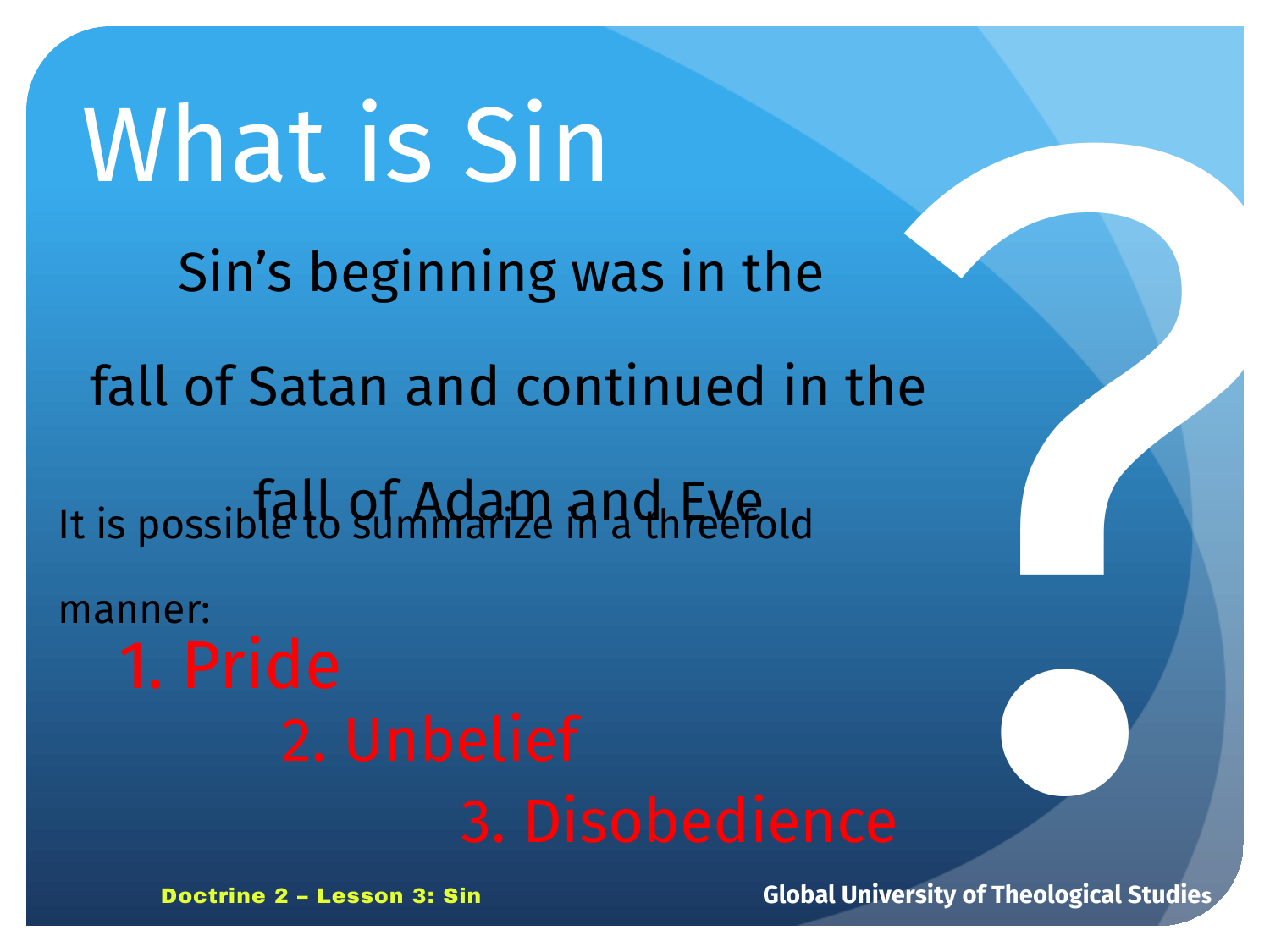

What is Sin
?

Sin’s beginning was in the
fall of Satan and continued in the fall of Adam and Eve
It is possible to summarize in a threefold manner:
1. Pride
2. Unbelief
3. Disobedience
Doctrine 2 – Lesson 3: Sin                                     Global University of Theological Studies